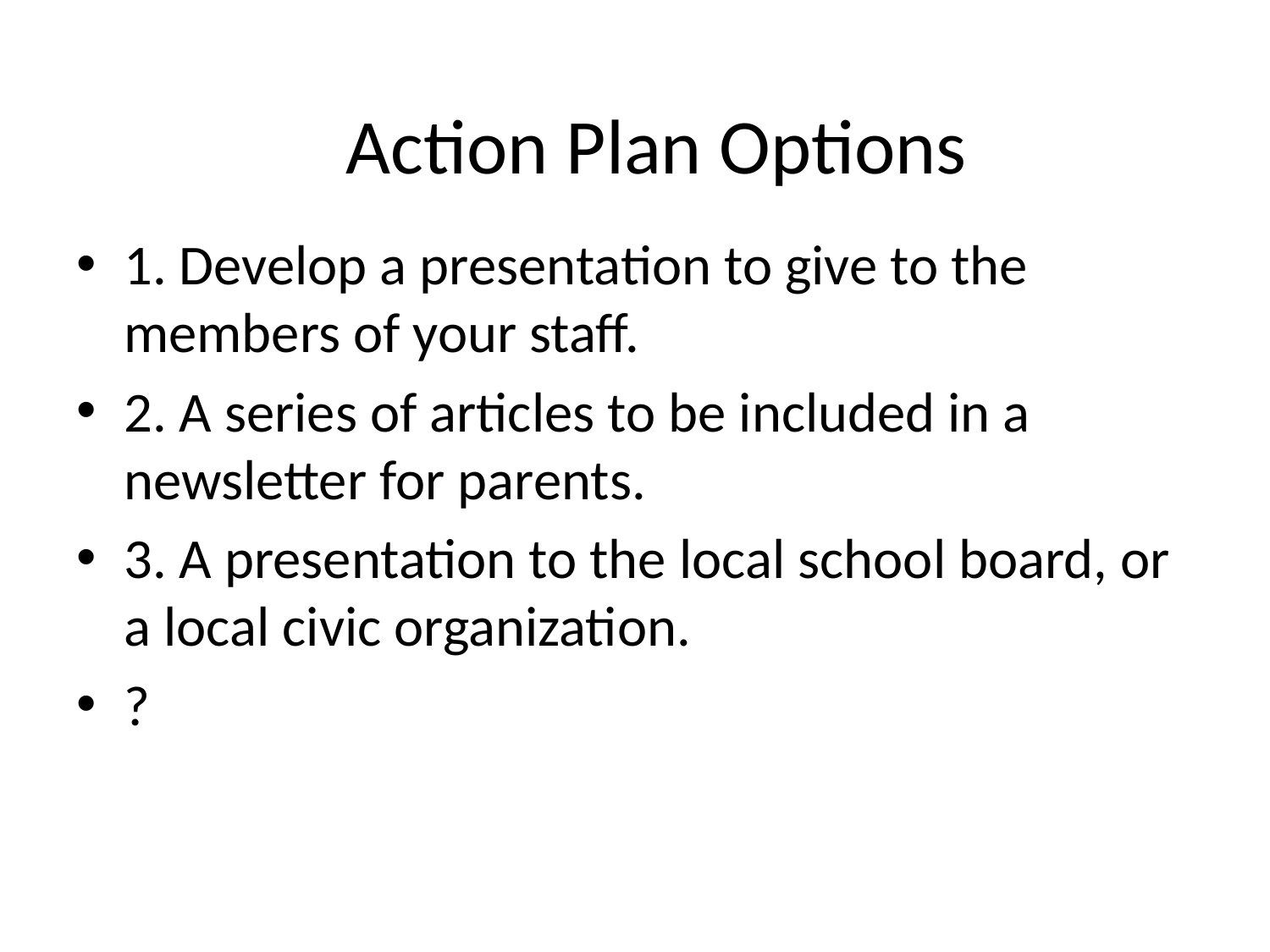

# Action Plan Options
1. Develop a presentation to give to the members of your staff.
2. A series of articles to be included in a newsletter for parents.
3. A presentation to the local school board, or a local civic organization.
?